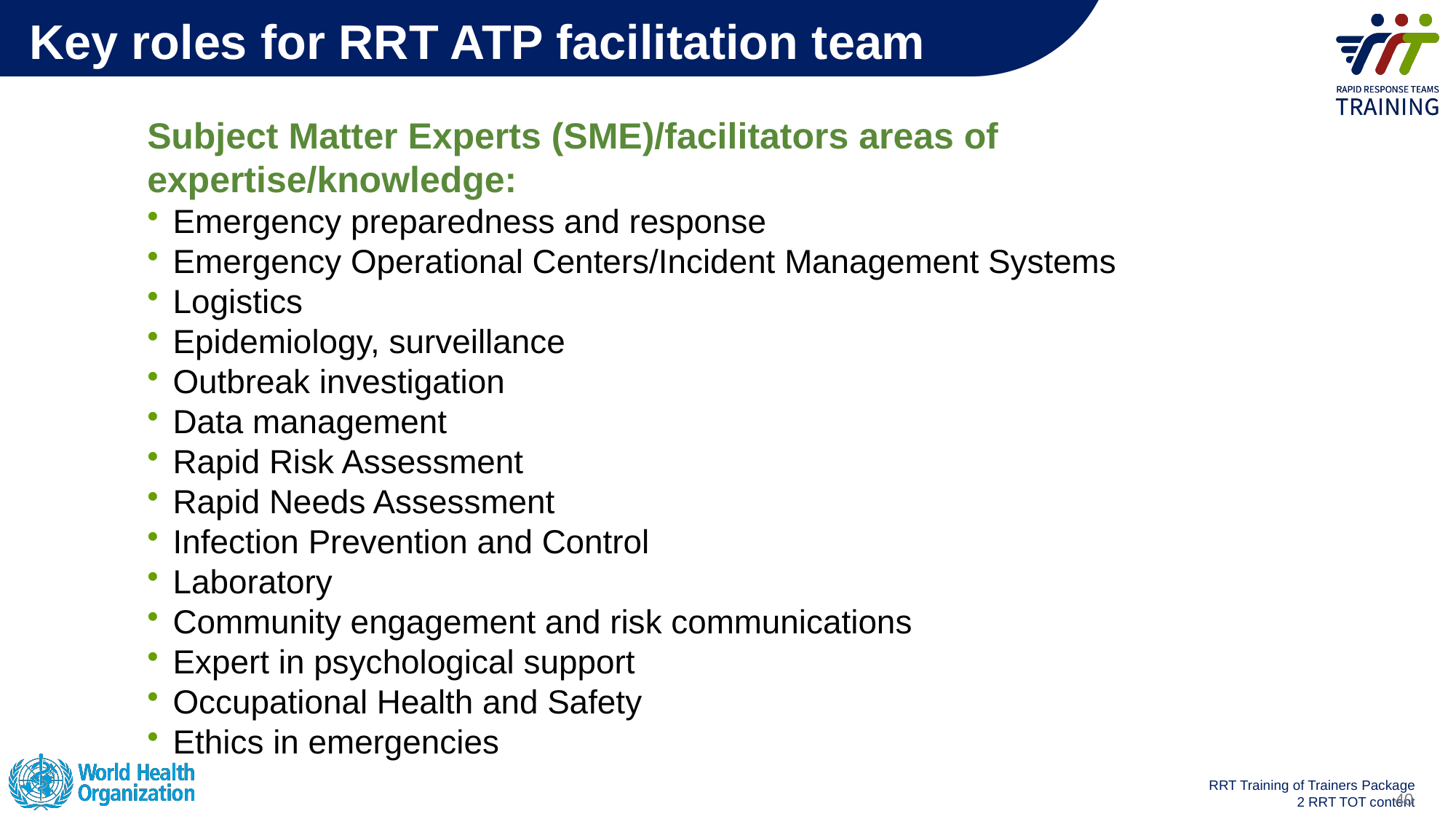

Key roles for RRT ATP facilitation team
Subject Matter Experts (SME)/facilitators areas of expertise/knowledge:
Emergency preparedness and response
Emergency Operational Centers/Incident Management Systems
Logistics
Epidemiology, surveillance
Outbreak investigation
Data management
Rapid Risk Assessment
Rapid Needs Assessment
Infection Prevention and Control
Laboratory
Community engagement and risk communications
Expert in psychological support
Occupational Health and Safety
Ethics in emergencies